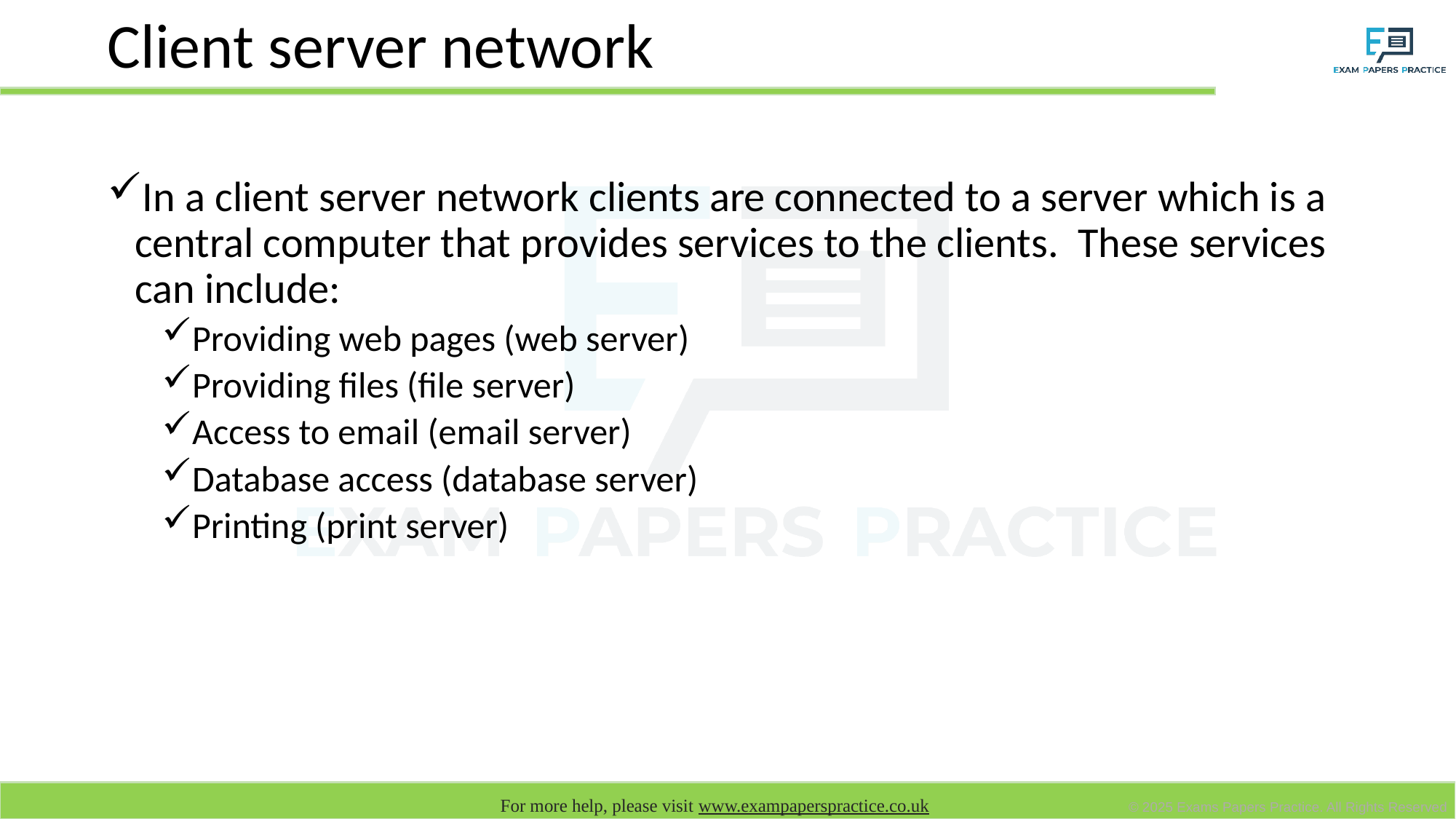

# Client server network
In a client server network clients are connected to a server which is a central computer that provides services to the clients.  These services can include:
Providing web pages (web server)
Providing files (file server)
Access to email (email server)
Database access (database server)
Printing (print server)